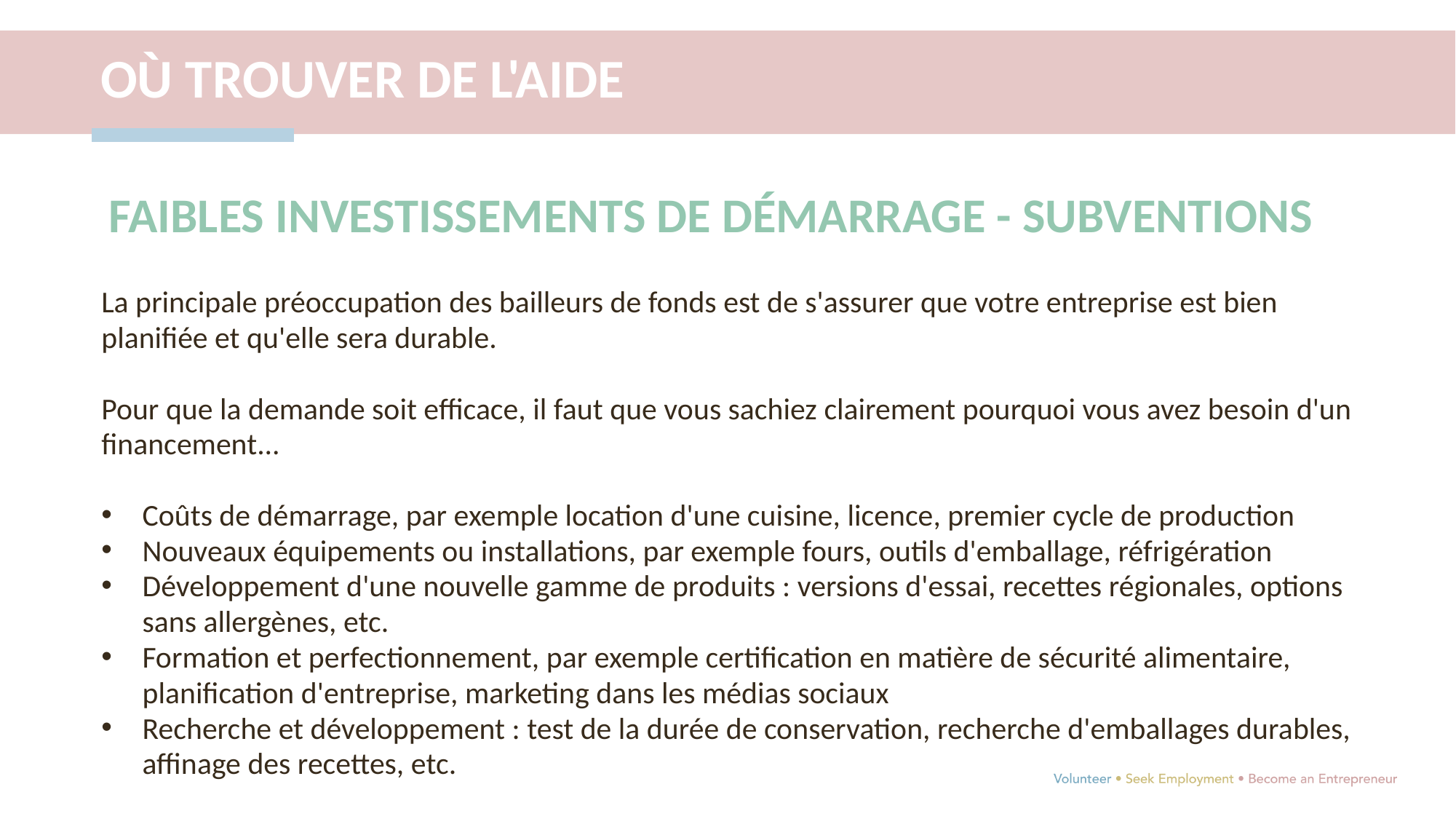

OÙ TROUVER DE L'AIDE
FAIBLES INVESTISSEMENTS DE DÉMARRAGE - SUBVENTIONS
La principale préoccupation des bailleurs de fonds est de s'assurer que votre entreprise est bien planifiée et qu'elle sera durable.

Pour que la demande soit efficace, il faut que vous sachiez clairement pourquoi vous avez besoin d'un financement...

Coûts de démarrage, par exemple location d'une cuisine, licence, premier cycle de production
Nouveaux équipements ou installations, par exemple fours, outils d'emballage, réfrigération
Développement d'une nouvelle gamme de produits : versions d'essai, recettes régionales, options sans allergènes, etc.
Formation et perfectionnement, par exemple certification en matière de sécurité alimentaire, planification d'entreprise, marketing dans les médias sociaux
Recherche et développement : test de la durée de conservation, recherche d'emballages durables, affinage des recettes, etc.